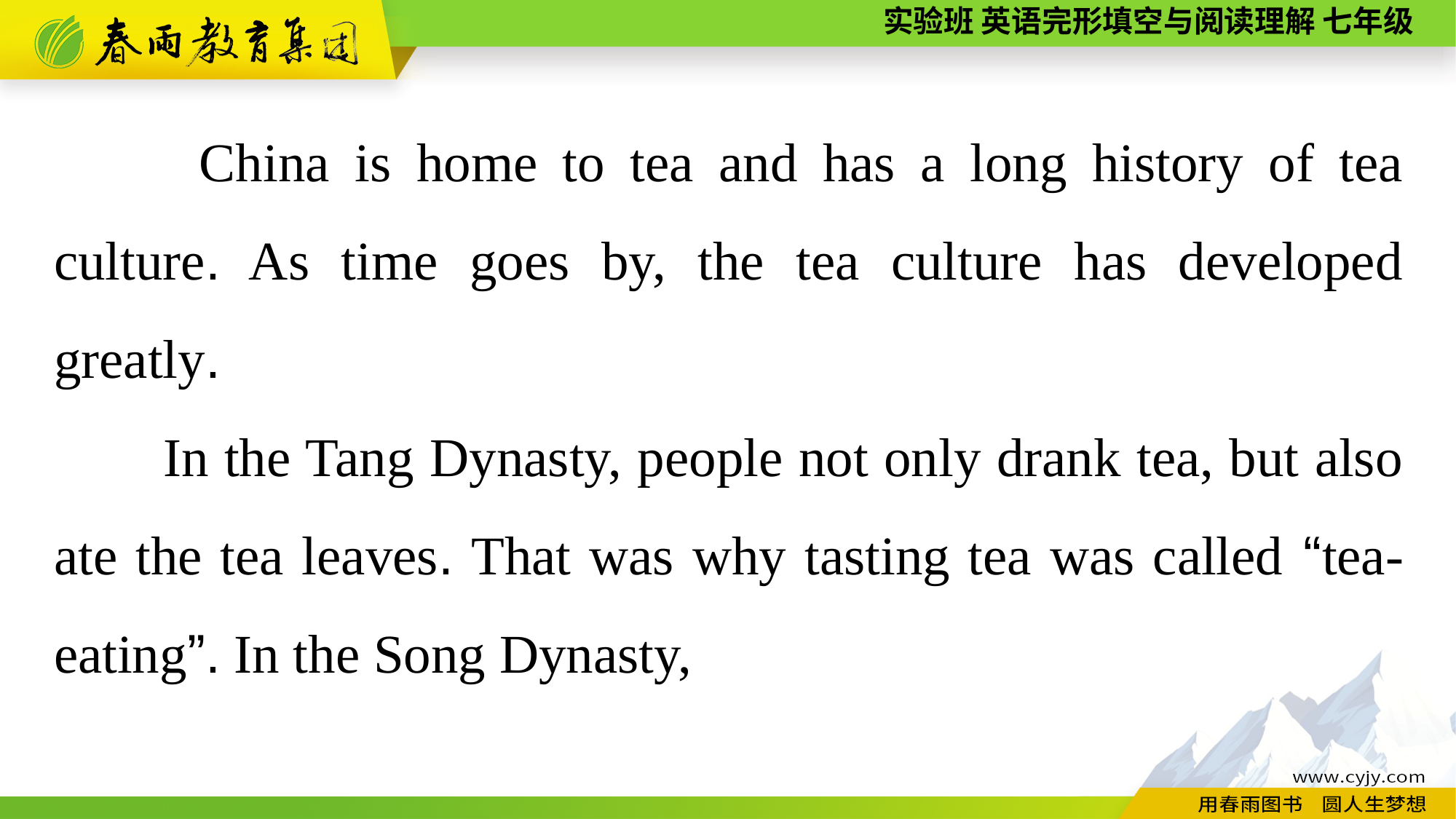

China is home to tea and has a long history of tea culture. As time goes by, the tea culture has developed greatly.
In the Tang Dynasty, people not only drank tea, but also ate the tea leaves. That was why tasting tea was called “tea-eating”. In the Song Dynasty,